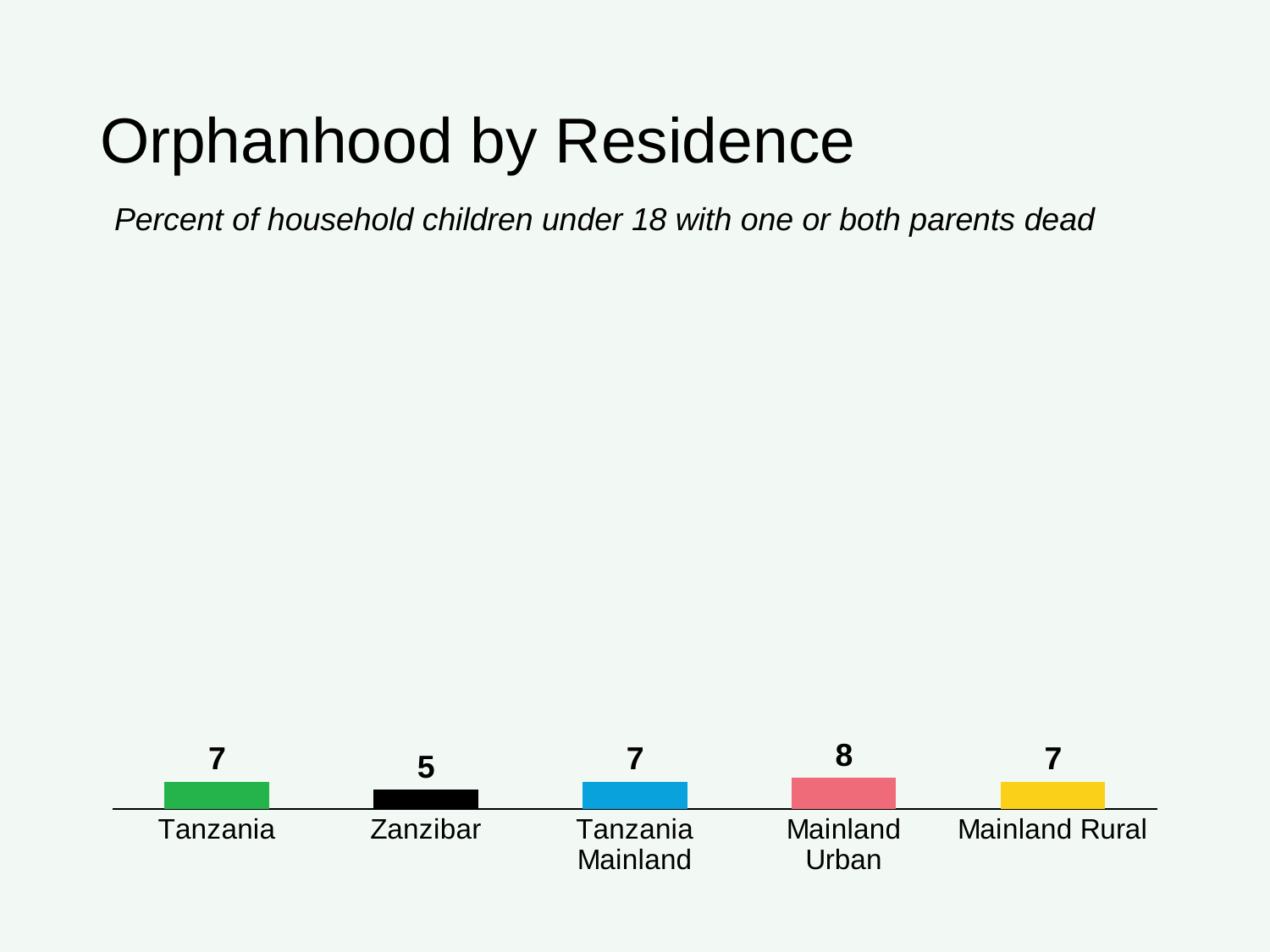

# Orphanhood by Residence
Percent of household children under 18 with one or both parents dead

### Chart

| Category | Tanzania |
|---|---|
| Tanzania | 7.0 |
| Zanzibar | 5.0 |
| Tanzania
Mainland | 7.0 |
| Mainland Urban | 8.0 |
| Mainland Rural | 7.0 |